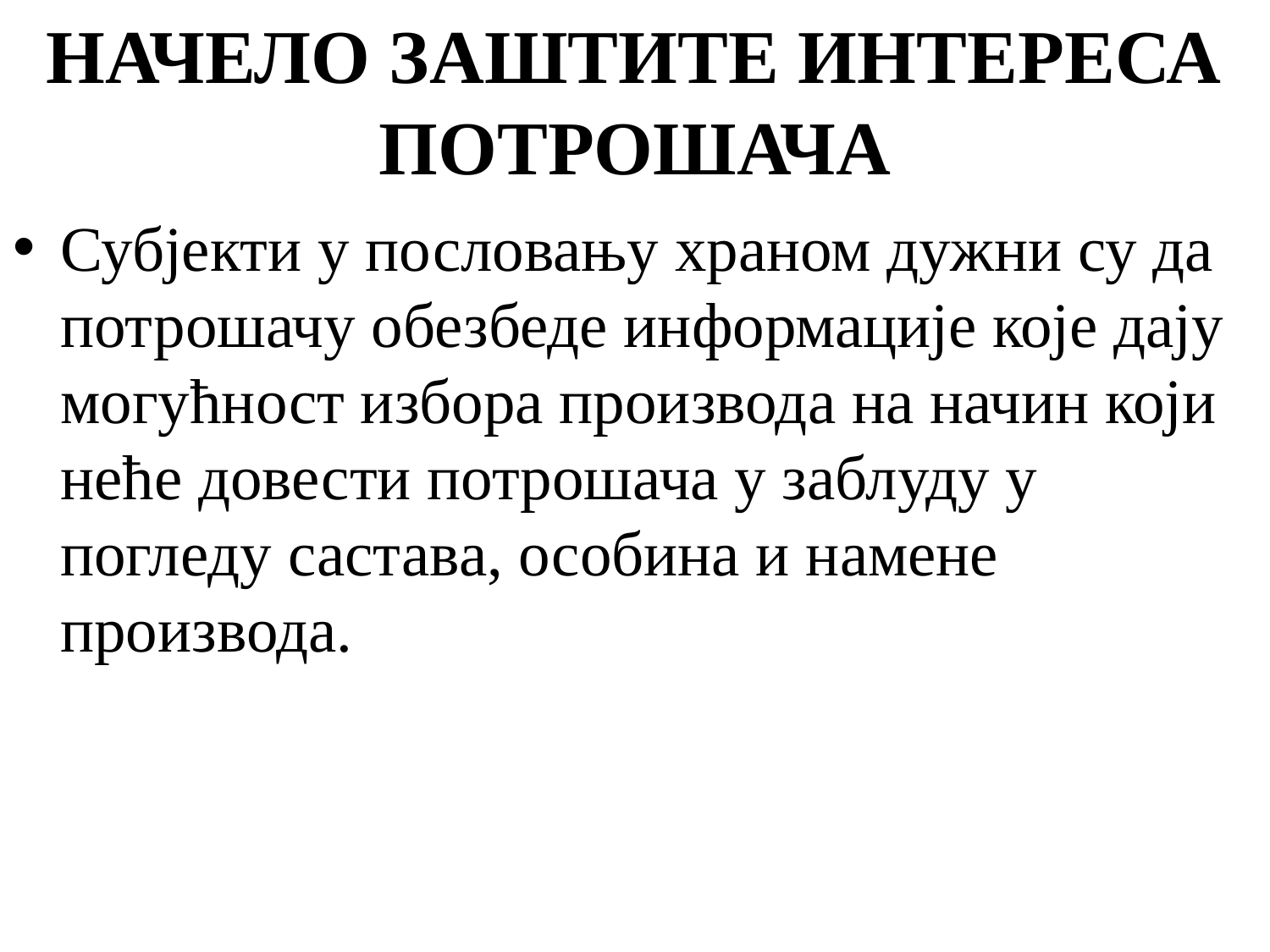

# НАЧЕЛО ЗАШТИТЕ ИНТЕРЕСА ПОТРОШАЧА
Субјекти у пословању храном дужни су да потрошачу обезбеде информације које дају могућност избора производа на начин који неће довести потрошача у заблуду у погледу састава, особина и намене производа.